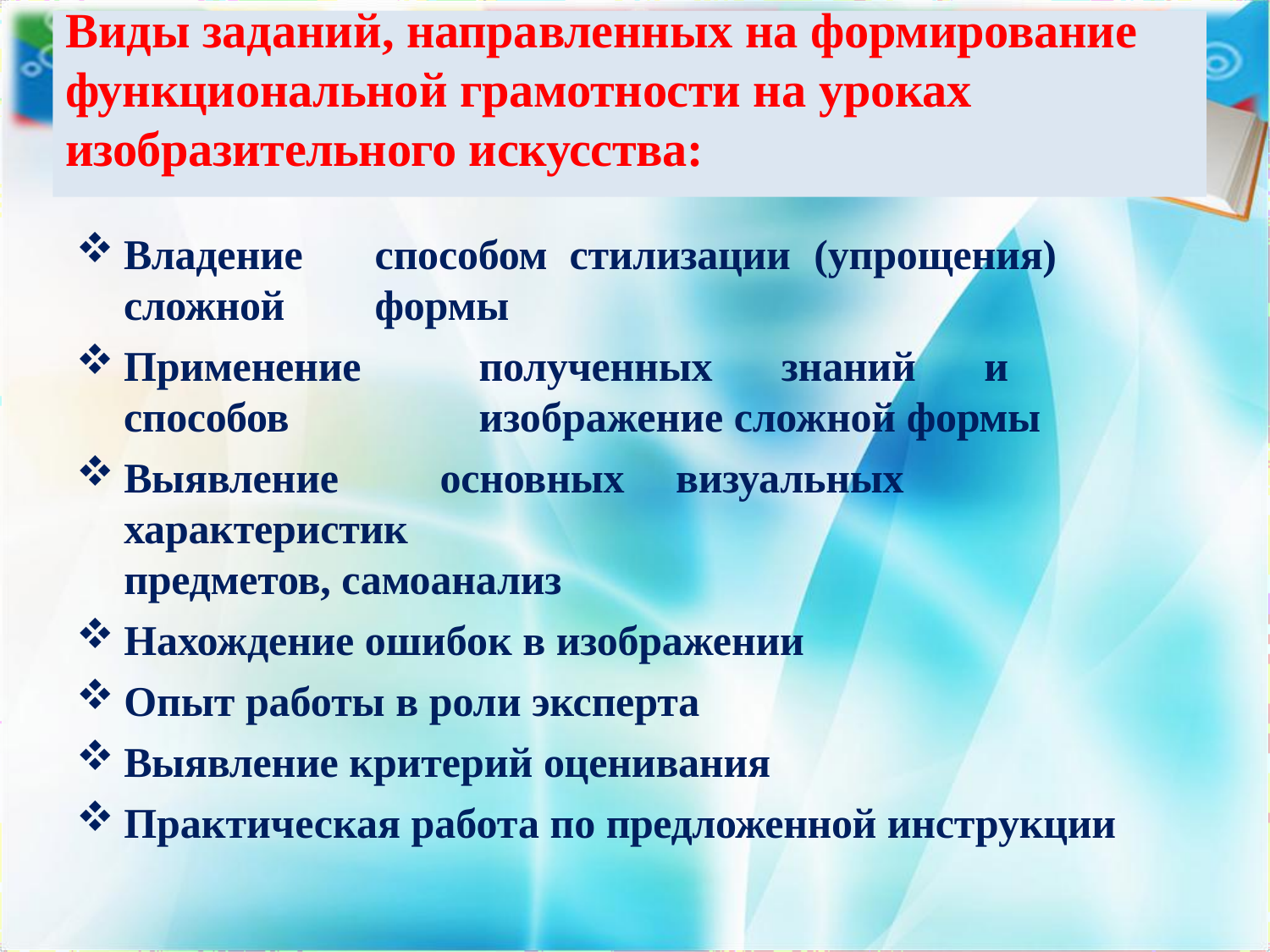

# Виды заданий, направленных на формирование функциональной грамотности на уроках
изобразительного искусства:

Владение	способом	стилизации	(упрощения)	сложной 	формы
Применение	полученных	знаний	и	способов 	изображение сложной формы
Выявление	основных	визуальных	характеристик
предметов, самоанализ
Нахождение ошибок в изображении
Опыт работы в роли эксперта
Выявление критерий оценивания
Практическая работа по предложенной инструкции